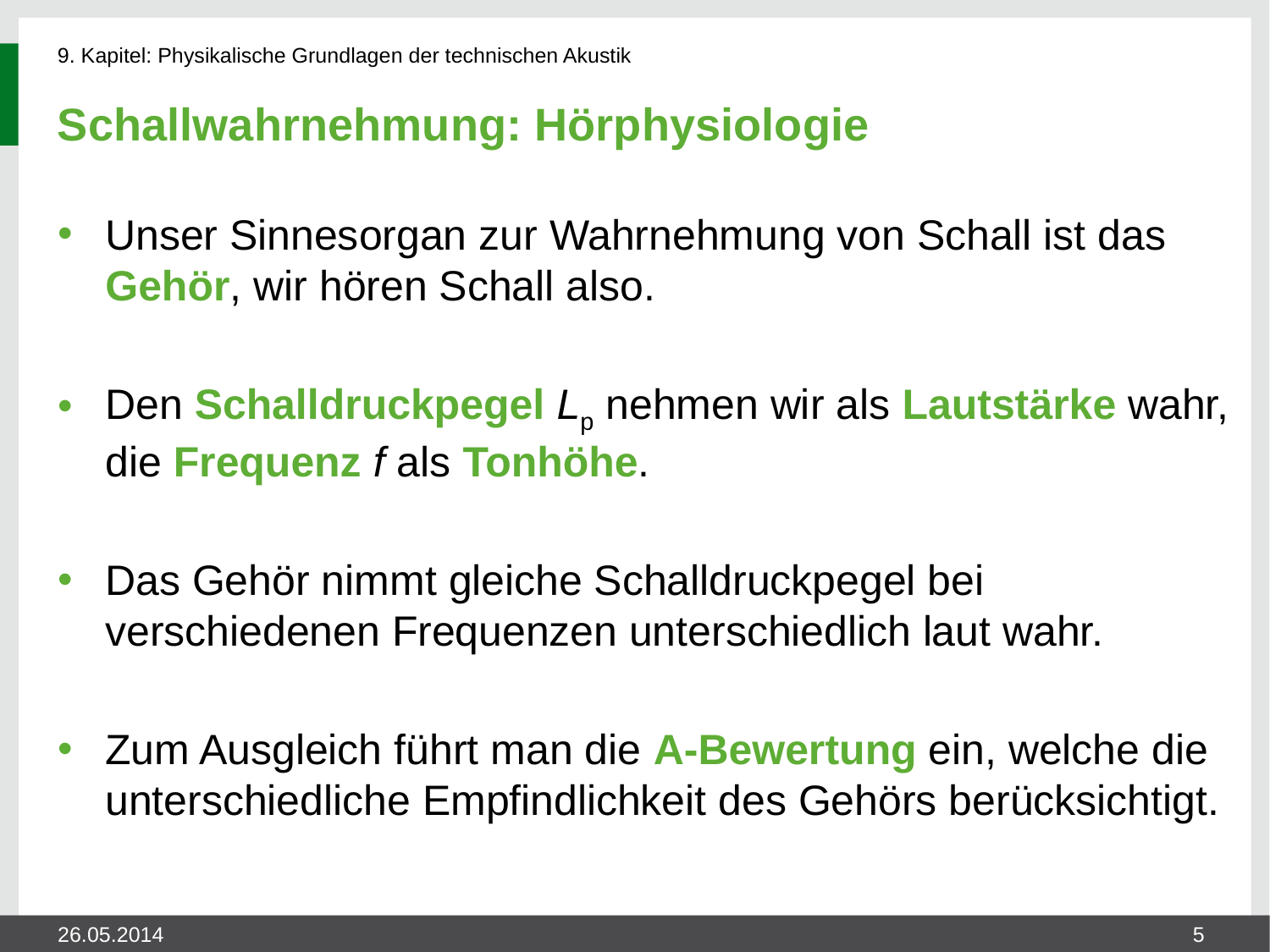

# Schallwahrnehmung: Hörphysiologie
Unser Sinnesorgan zur Wahrnehmung von Schall ist das Gehör, wir hören Schall also.

Den Schalldruckpegel Lp nehmen wir als Lautstärke wahr, die Frequenz f als Tonhöhe.

Das Gehör nimmt gleiche Schalldruckpegel bei verschiedenen Frequenzen unterschiedlich laut wahr.

Zum Ausgleich führt man die A-Bewertung ein, welche die unterschiedliche Empfindlichkeit des Gehörs berücksichtigt.
26.05.2014
5